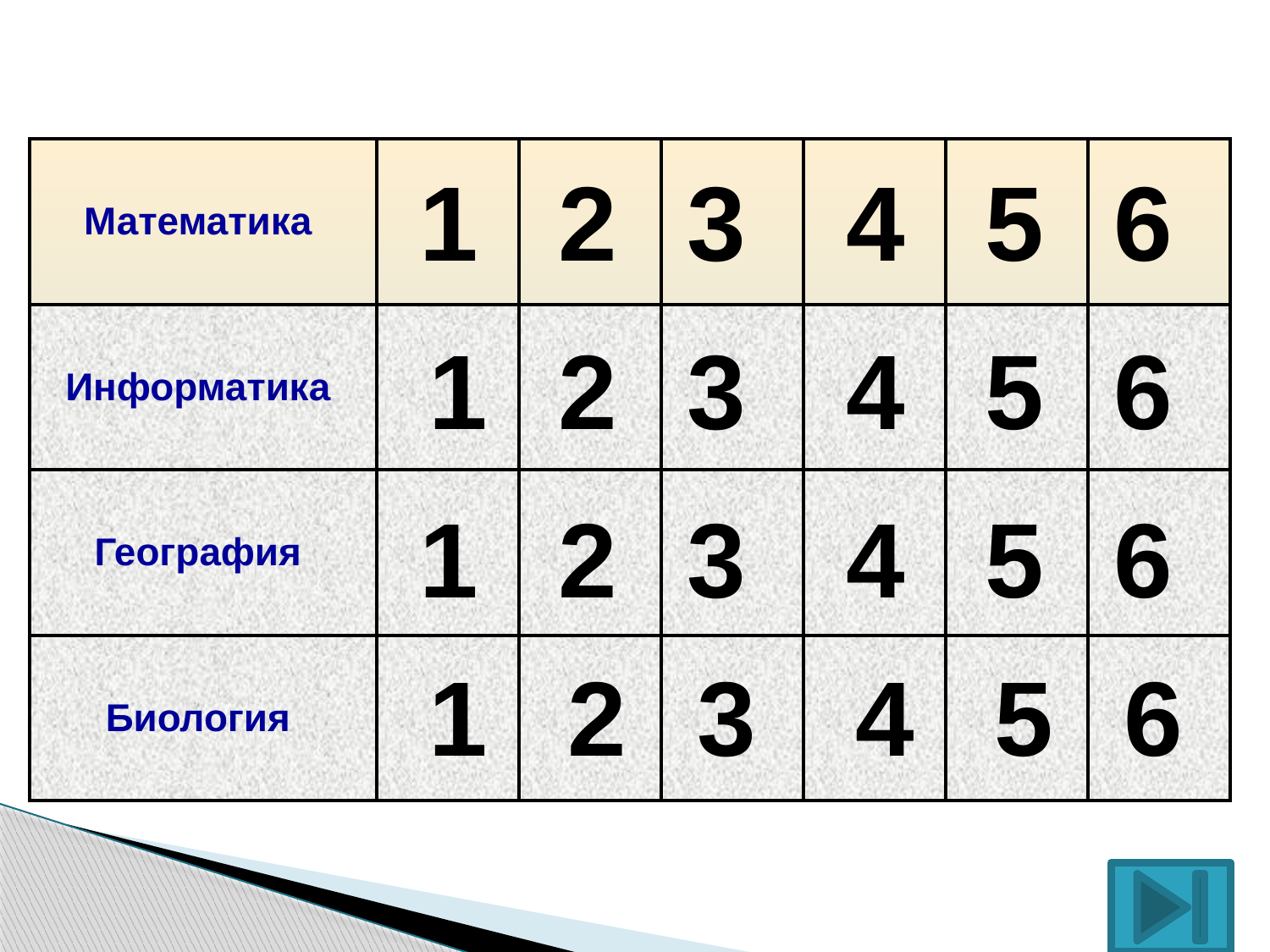

| Математика |  |  |  |  |  |  |
| --- | --- | --- | --- | --- | --- | --- |
| Информатика |  |  |  |  |  |  |
| География |  |  |  |  |  |  |
| Биология |  |  |  |  |  |  |
1
2
3
4
5
6
1
2
3
4
5
6
1
2
3
4
5
6
1
2
3
4
5
6